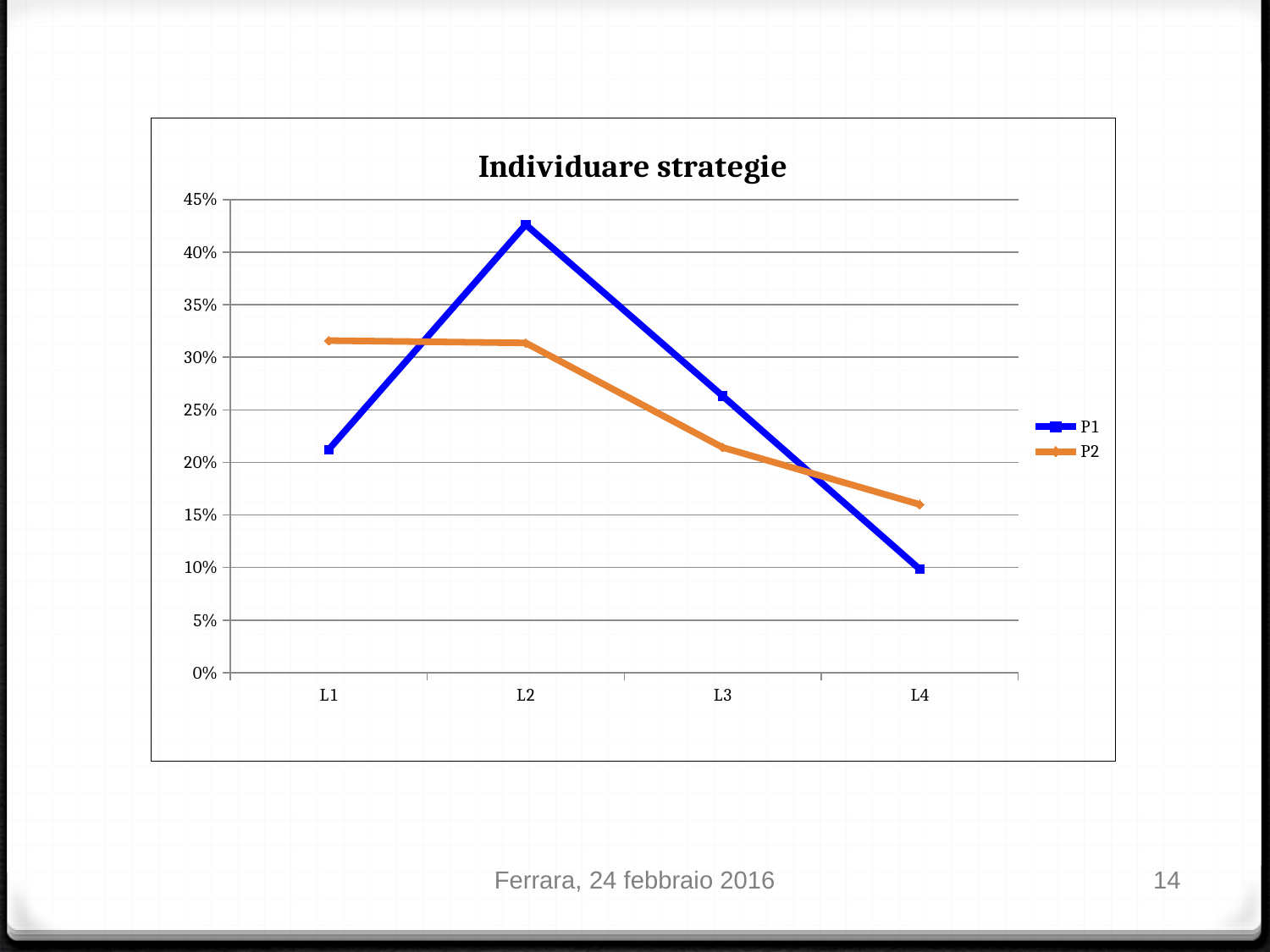

### Chart: Individuare strategie

| Category | P1 | P2 |
|---|---|---|
| L1 | 0.212224108658744 | 0.315846994535519 |
| L2 | 0.426146010186757 | 0.313661202185792 |
| L3 | 0.263157894736842 | 0.214207650273224 |
| L4 | 0.098471986417657 | 0.16 |
Ferrara, 24 febbraio 2016
14